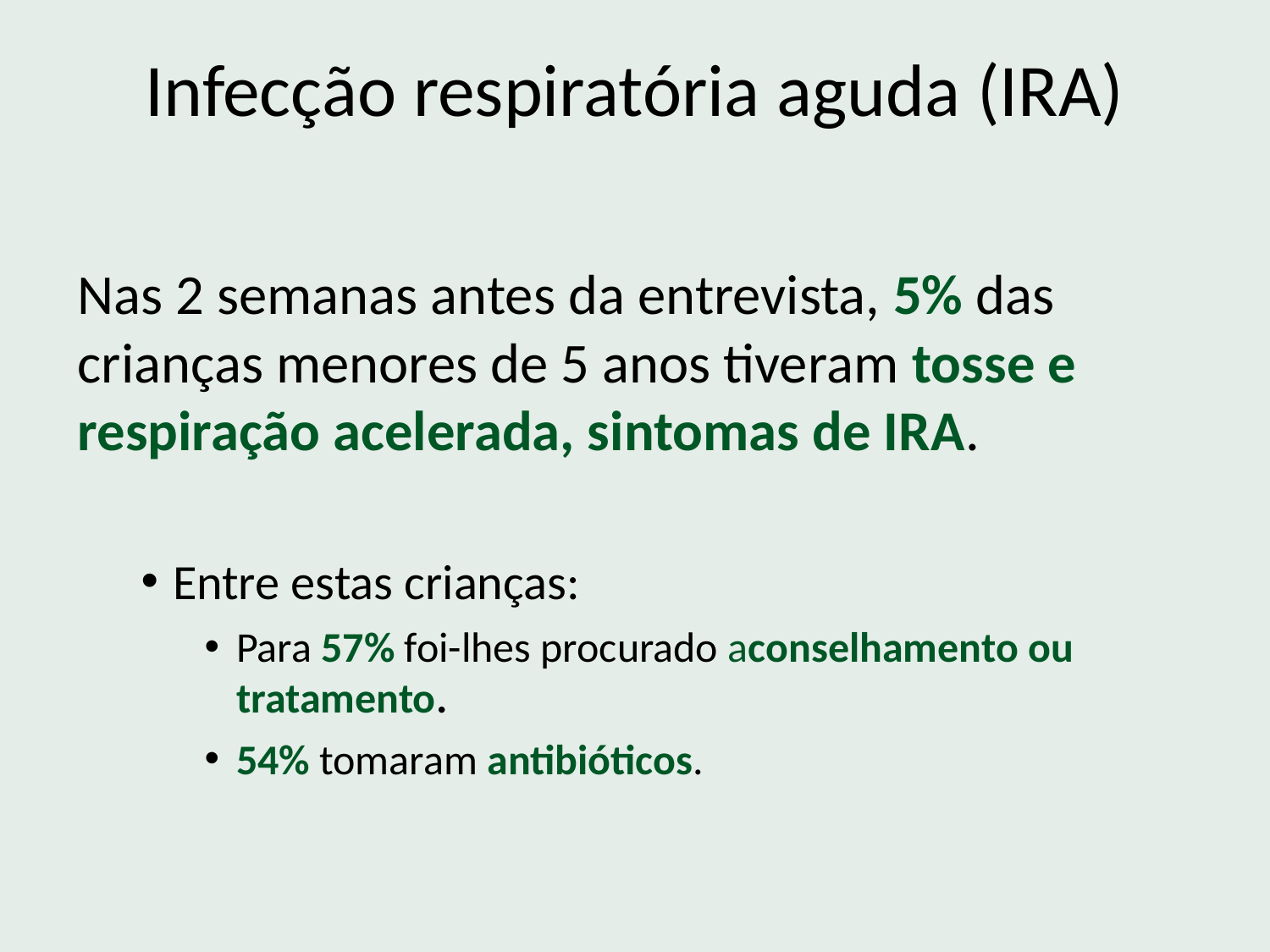

Infecção respiratória aguda (IRA)
Nas 2 semanas antes da entrevista, 5% das crianças menores de 5 anos tiveram tosse e respiração acelerada, sintomas de IRA.

Entre estas crianças:
Para 57% foi-lhes procurado aconselhamento ou tratamento.
54% tomaram antibióticos.